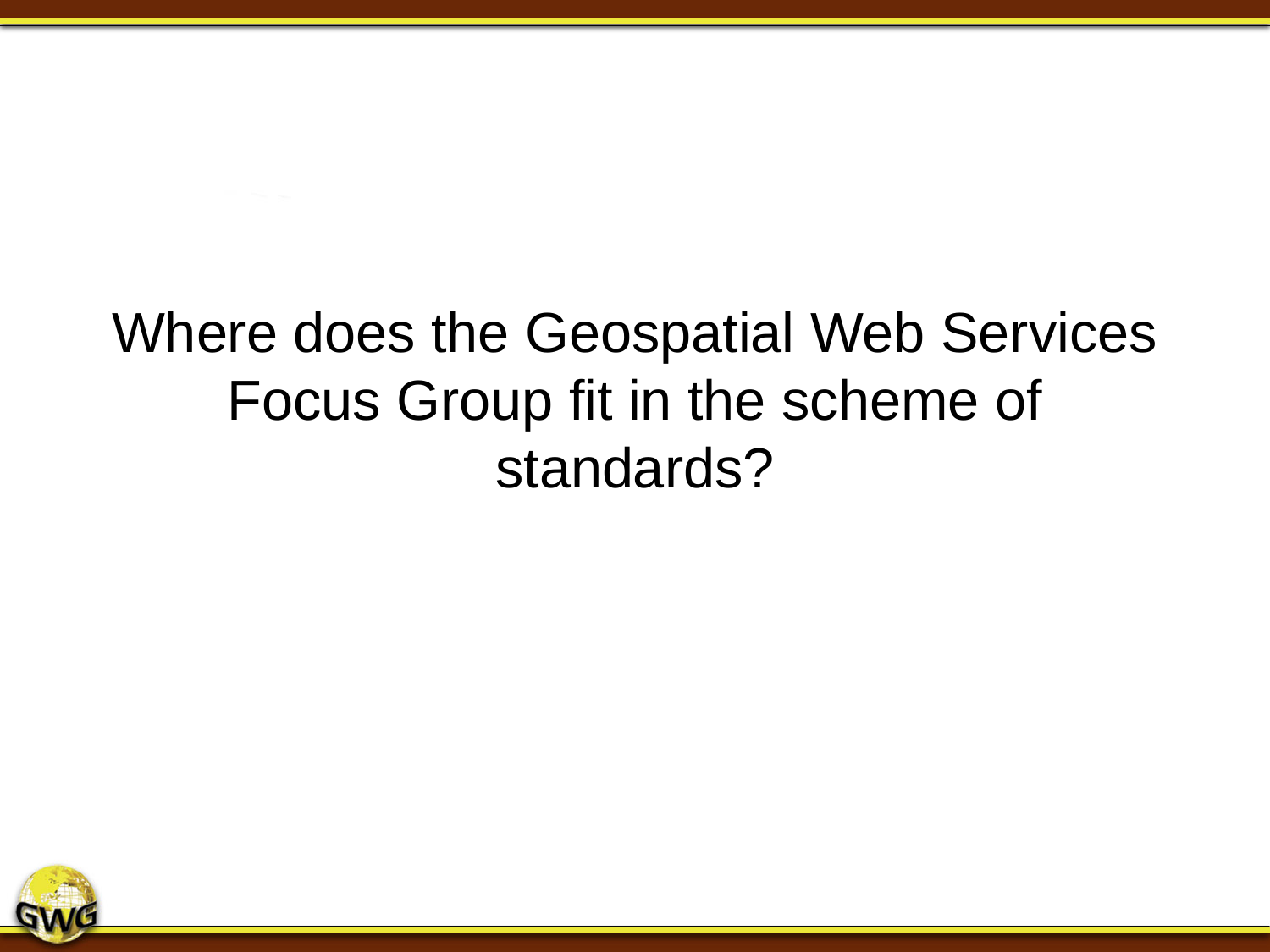

# Where does the Geospatial Web Services Focus Group fit in the scheme of standards?